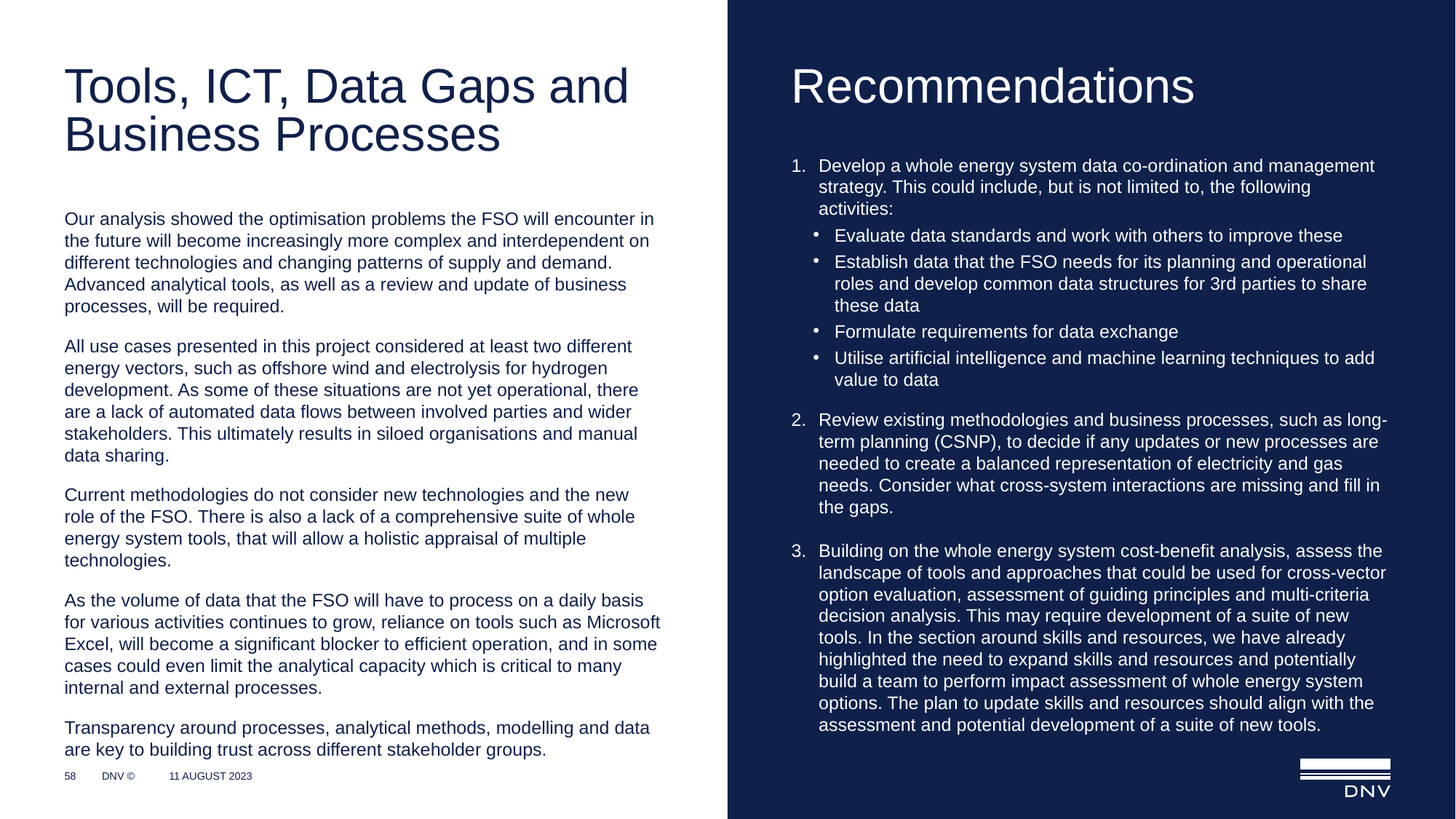

# Tools, ICT, Data Gaps and Business Processes
Recommendations
Develop a whole energy system data co-ordination and management strategy. This could include, but is not limited to, the following activities:
Evaluate data standards and work with others to improve these
Establish data that the FSO needs for its planning and operational roles and develop common data structures for 3rd parties to share these data
Formulate requirements for data exchange
Utilise artificial intelligence and machine learning techniques to add value to data

Review existing methodologies and business processes, such as long-term planning (CSNP), to decide if any updates or new processes are needed to create a balanced representation of electricity and gas needs. Consider what cross-system interactions are missing and fill in the gaps.

Building on the whole energy system cost-benefit analysis, assess the landscape of tools and approaches that could be used for cross-vector option evaluation, assessment of guiding principles and multi-criteria decision analysis. This may require development of a suite of new tools. In the section around skills and resources, we have already highlighted the need to expand skills and resources and potentially build a team to perform impact assessment of whole energy system options. The plan to update skills and resources should align with the assessment and potential development of a suite of new tools.
Our analysis showed the optimisation problems the FSO will encounter in the future will become increasingly more complex and interdependent on different technologies and changing patterns of supply and demand. Advanced analytical tools, as well as a review and update of business processes, will be required.
All use cases presented in this project considered at least two different energy vectors, such as offshore wind and electrolysis for hydrogen development. As some of these situations are not yet operational, there are a lack of automated data flows between involved parties and wider stakeholders. This ultimately results in siloed organisations and manual data sharing.
Current methodologies do not consider new technologies and the new role of the FSO. There is also a lack of a comprehensive suite of whole energy system tools, that will allow a holistic appraisal of multiple technologies.
As the volume of data that the FSO will have to process on a daily basis for various activities continues to grow, reliance on tools such as Microsoft Excel, will become a significant blocker to efficient operation, and in some cases could even limit the analytical capacity which is critical to many internal and external processes.
Transparency around processes, analytical methods, modelling and data are key to building trust across different stakeholder groups.

58